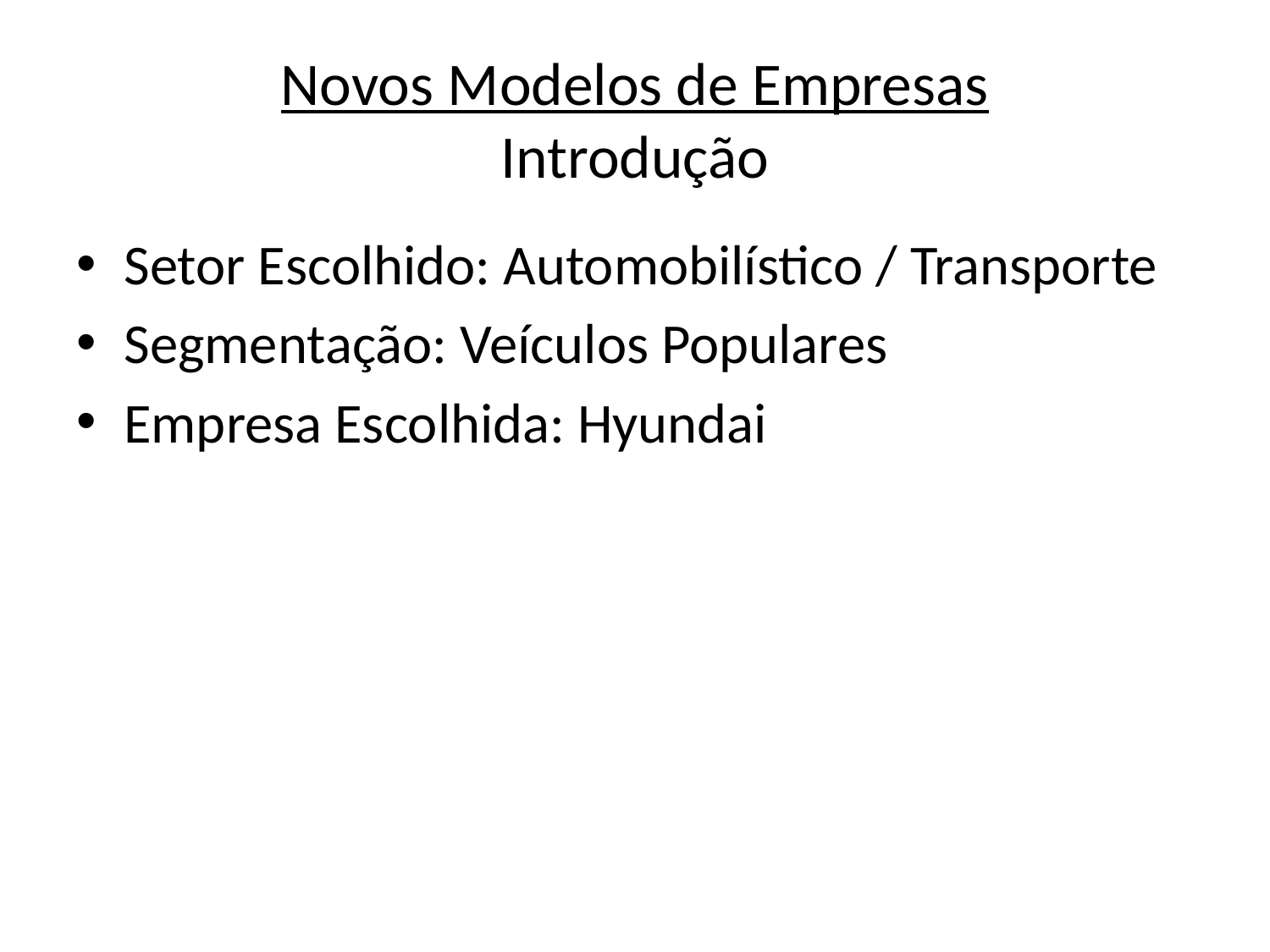

# Novos Modelos de Empresas Introdução
Setor Escolhido: Automobilístico / Transporte
Segmentação: Veículos Populares
Empresa Escolhida: Hyundai